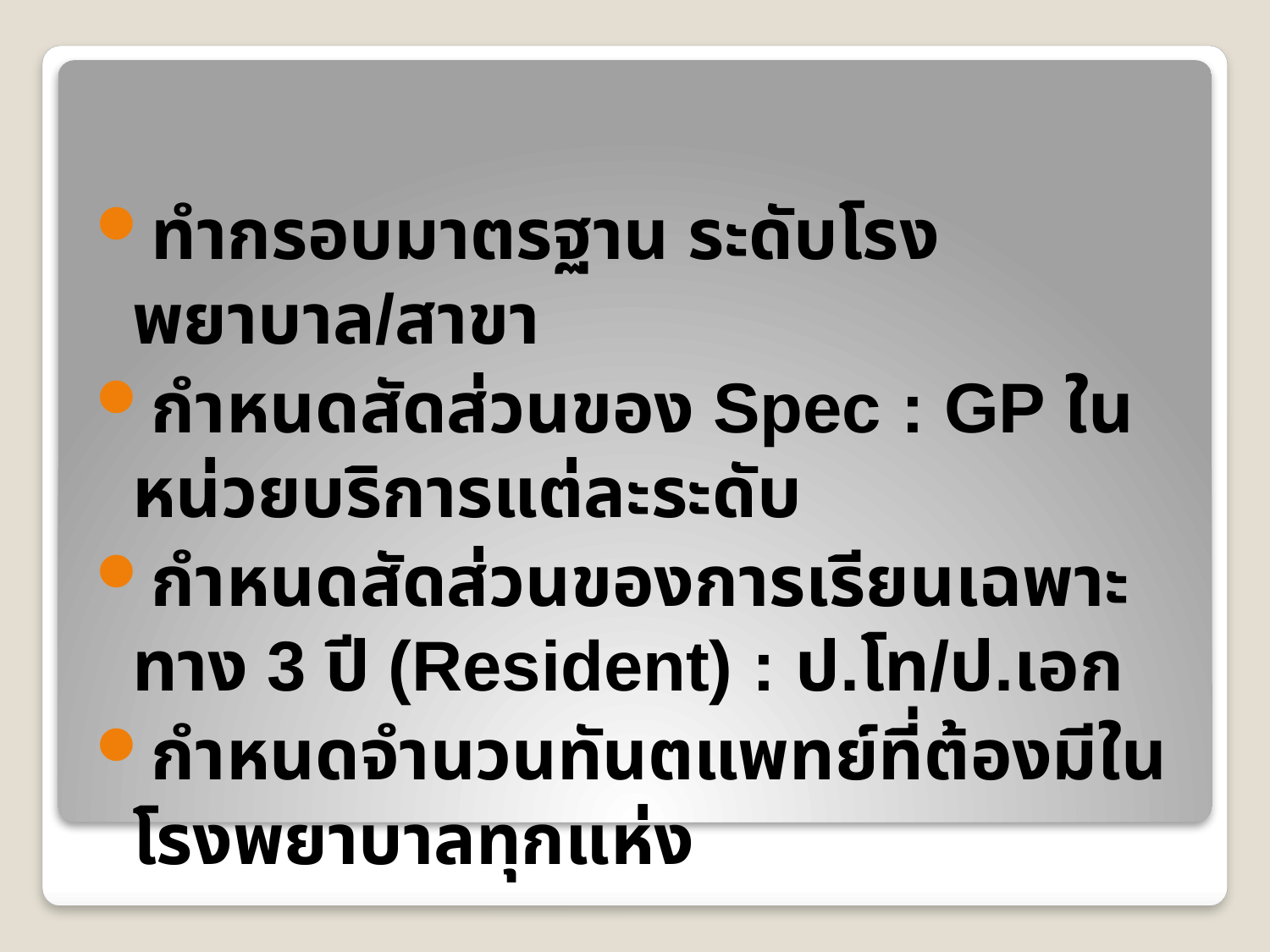

ทำกรอบมาตรฐาน ระดับโรงพยาบาล/สาขา
กำหนดสัดส่วนของ Spec : GP ในหน่วยบริการแต่ละระดับ
กำหนดสัดส่วนของการเรียนเฉพาะทาง 3 ปี (Resident) : ป.โท/ป.เอก
กำหนดจำนวนทันตแพทย์ที่ต้องมีในโรงพยาบาลทุกแห่ง